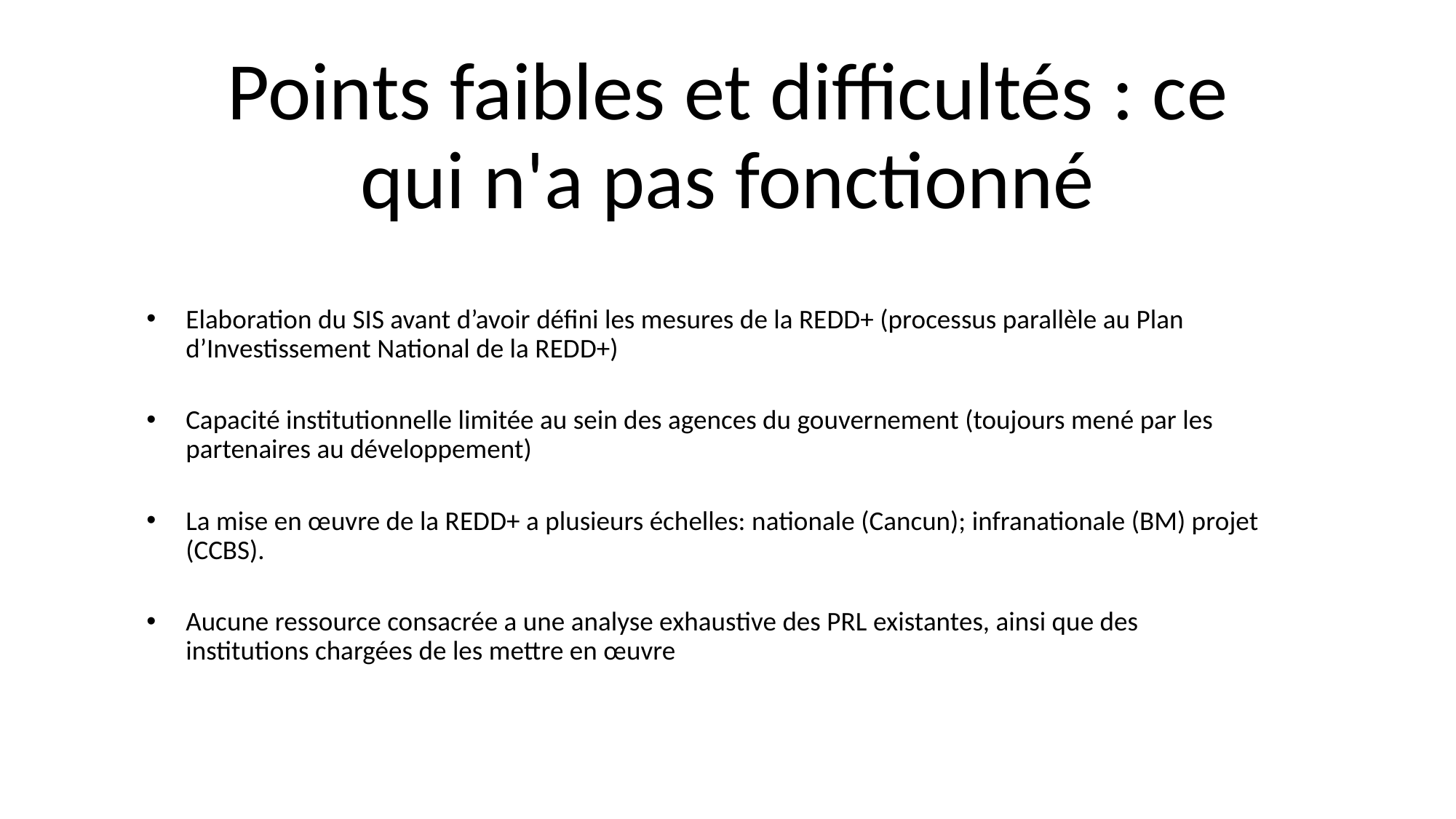

# Points faibles et difficultés : ce qui n'a pas fonctionné

Elaboration du SIS avant d’avoir défini les mesures de la REDD+ (processus parallèle au Plan d’Investissement National de la REDD+)

Capacité institutionnelle limitée au sein des agences du gouvernement (toujours mené par les partenaires au développement)

La mise en œuvre de la REDD+ a plusieurs échelles: nationale (Cancun); infranationale (BM) projet (CCBS).

Aucune ressource consacrée a une analyse exhaustive des PRL existantes, ainsi que des institutions chargées de les mettre en œuvre